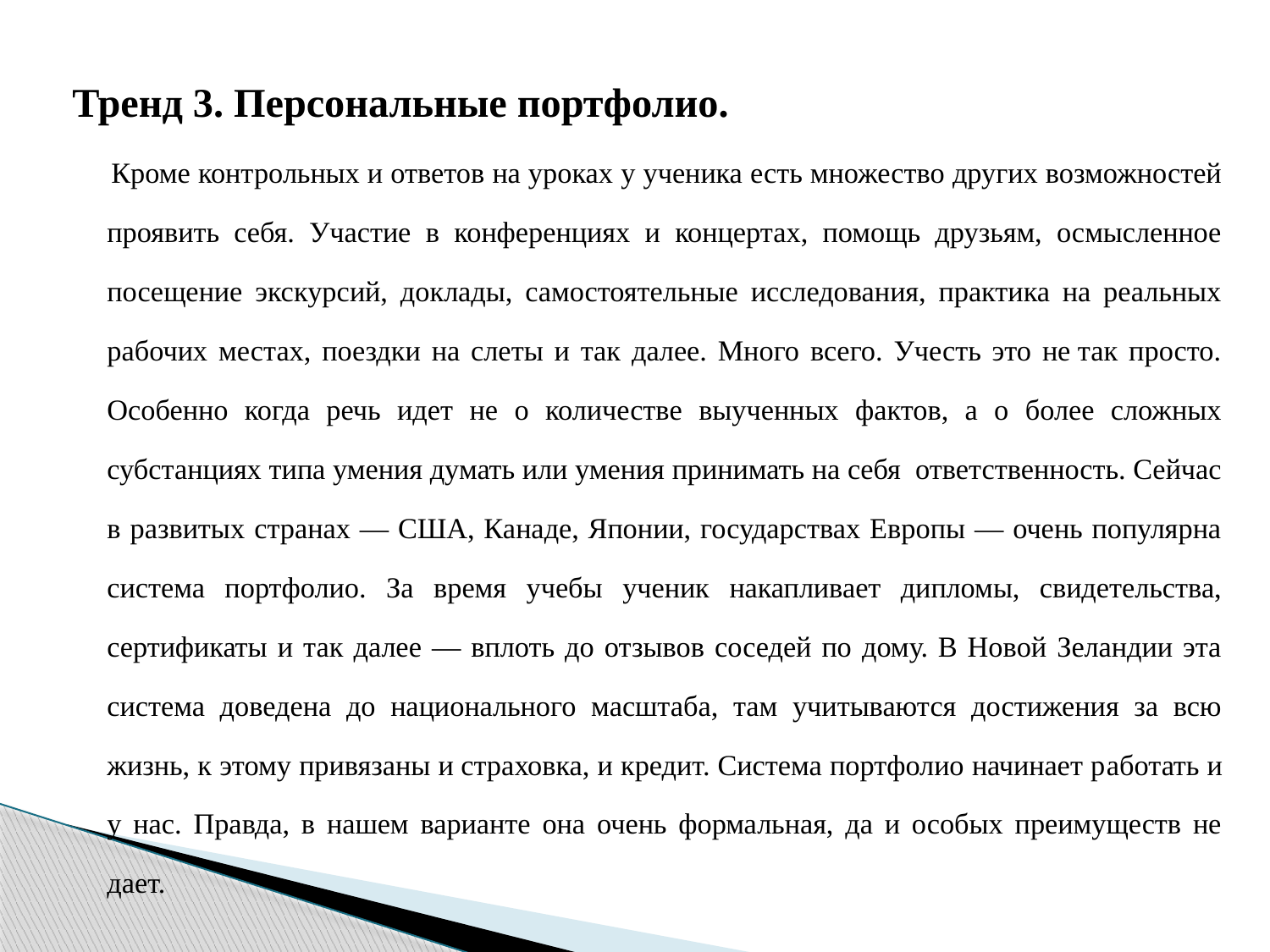

Тренд 3. Персональные портфолио.
     Кроме контрольных и ответов на уроках у ученика есть множество других возможностей проявить себя. Участие в конференциях и концертах, помощь друзьям, осмысленное посещение экскурсий, доклады, самостоятельные исследования, практика на реальных рабочих местах, поездки на слеты и так далее. Много всего. Учесть это не так просто. Особенно когда речь идет не о количестве выученных фактов, а о более сложных субстанциях типа умения думать или умения принимать на себя  ответственность. Сейчас в развитых странах — США, Канаде, Японии, государствах Европы — очень популярна система портфолио. За время учебы ученик накапливает дипломы, свидетельства, сертификаты и так далее — вплоть до отзывов соседей по дому. В Новой Зеландии эта система доведена до национального масштаба, там учитываются достижения за всю жизнь, к этому привязаны и страховка, и кредит. Система портфолио начинает р­аботать и у нас. Правда, в нашем варианте она очень формальная, да и особых преимуществ не дает.